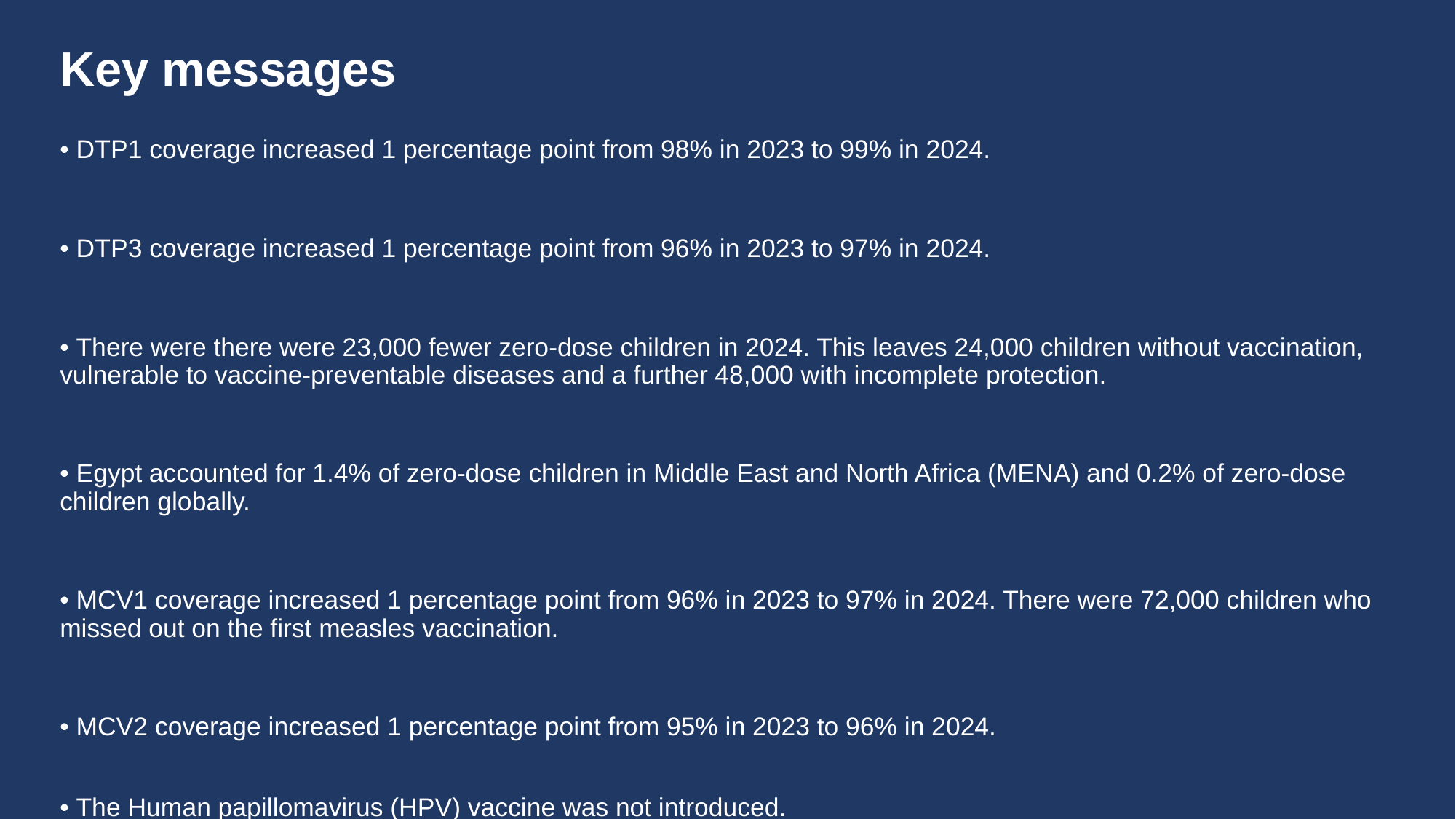

# Key messages
• DTP1 coverage increased 1 percentage point from 98% in 2023 to 99% in 2024.

• DTP3 coverage increased 1 percentage point from 96% in 2023 to 97% in 2024.

• There were there were 23,000 fewer zero-dose children in 2024. This leaves 24,000 children without vaccination, vulnerable to vaccine-preventable diseases and a further 48,000 with incomplete protection.

• Egypt accounted for 1.4% of zero-dose children in Middle East and North Africa (MENA) and 0.2% of zero-dose children globally.

• MCV1 coverage increased 1 percentage point from 96% in 2023 to 97% in 2024. There were 72,000 children who missed out on the first measles vaccination.

• MCV2 coverage increased 1 percentage point from 95% in 2023 to 96% in 2024.

• The Human papillomavirus (HPV) vaccine was not introduced.